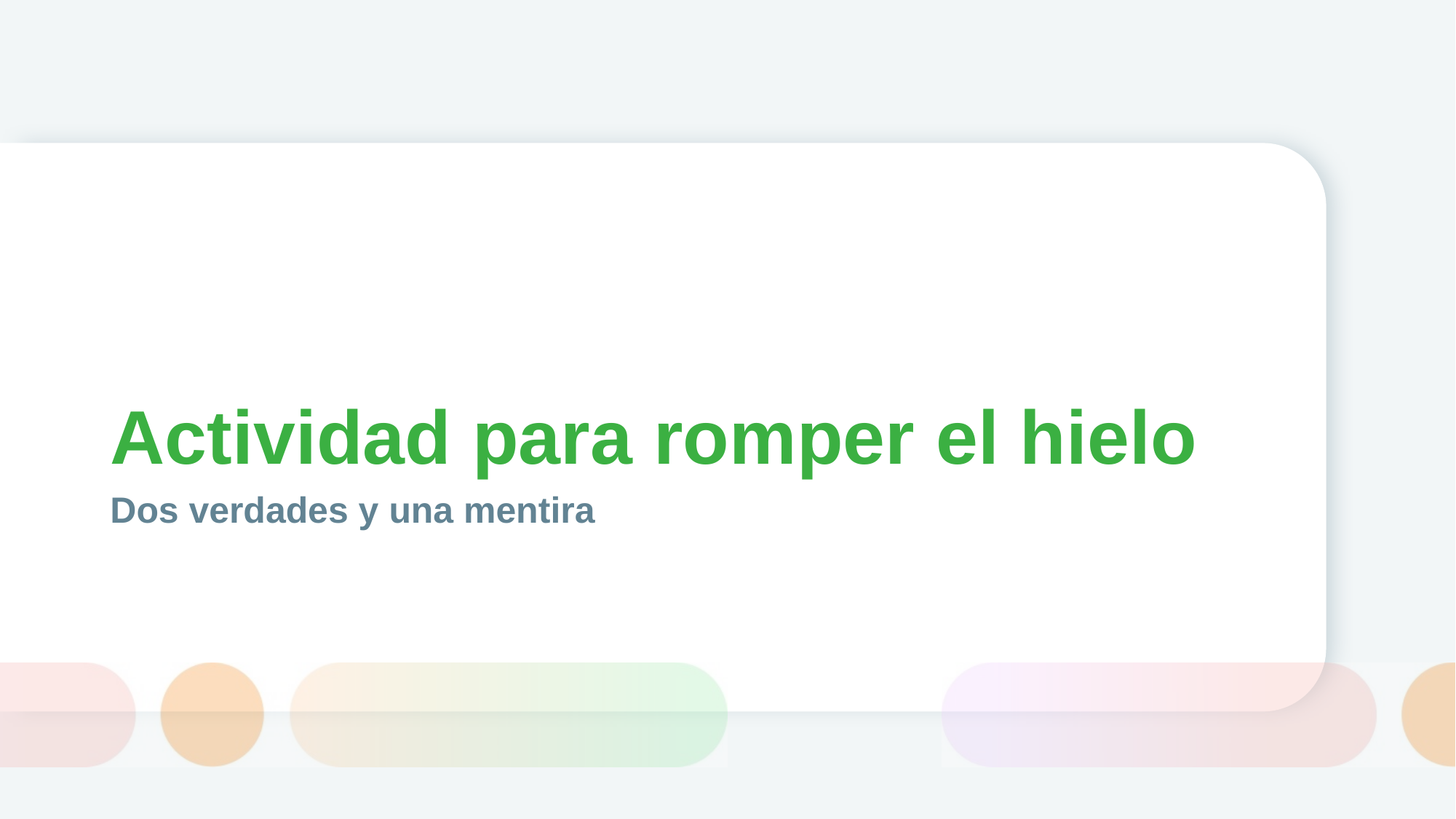

# Actividad para romper el hielo
Dos verdades y una mentira